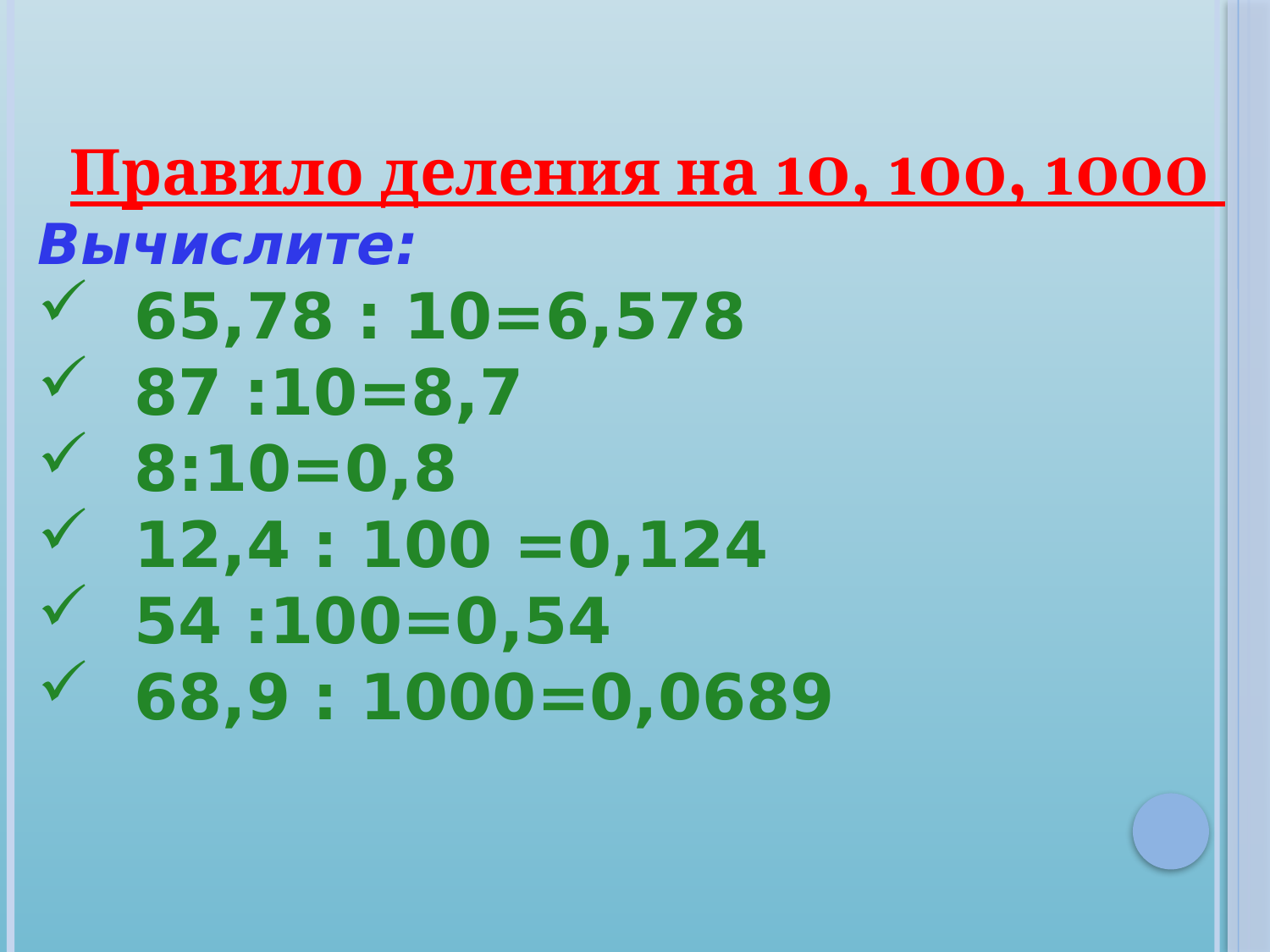

Правило деления на 10, 100, 1000
Вычислите:
  65,78 : 10=6,578
  87 :10=8,7
  8:10=0,8
  12,4 : 100 =0,124
  54 :100=0,54
  68,9 : 1000=0,0689